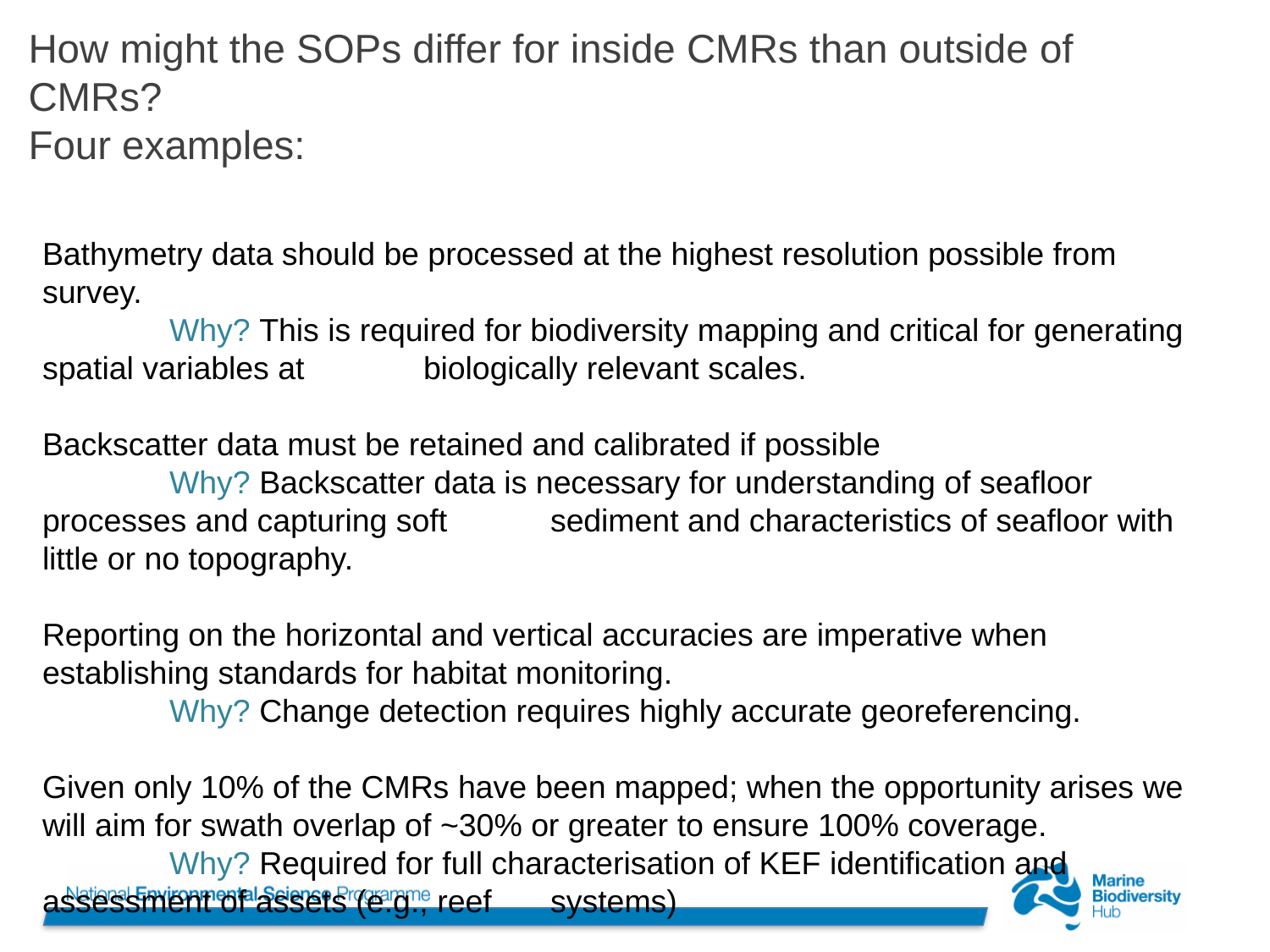

# How might the SOPs differ for inside CMRs than outside of CMRs? Four examples:
Bathymetry data should be processed at the highest resolution possible from survey.
	Why? This is required for biodiversity mapping and critical for generating spatial variables at 	biologically relevant scales.

Backscatter data must be retained and calibrated if possible
	Why? Backscatter data is necessary for understanding of seafloor processes and capturing soft 	sediment and characteristics of seafloor with little or no topography.

Reporting on the horizontal and vertical accuracies are imperative when establishing standards for habitat monitoring.
	Why? Change detection requires highly accurate georeferencing.

Given only 10% of the CMRs have been mapped; when the opportunity arises we will aim for swath overlap of ~30% or greater to ensure 100% coverage.
 	Why? Required for full characterisation of KEF identification and assessment of assets (e.g., reef 	systems)